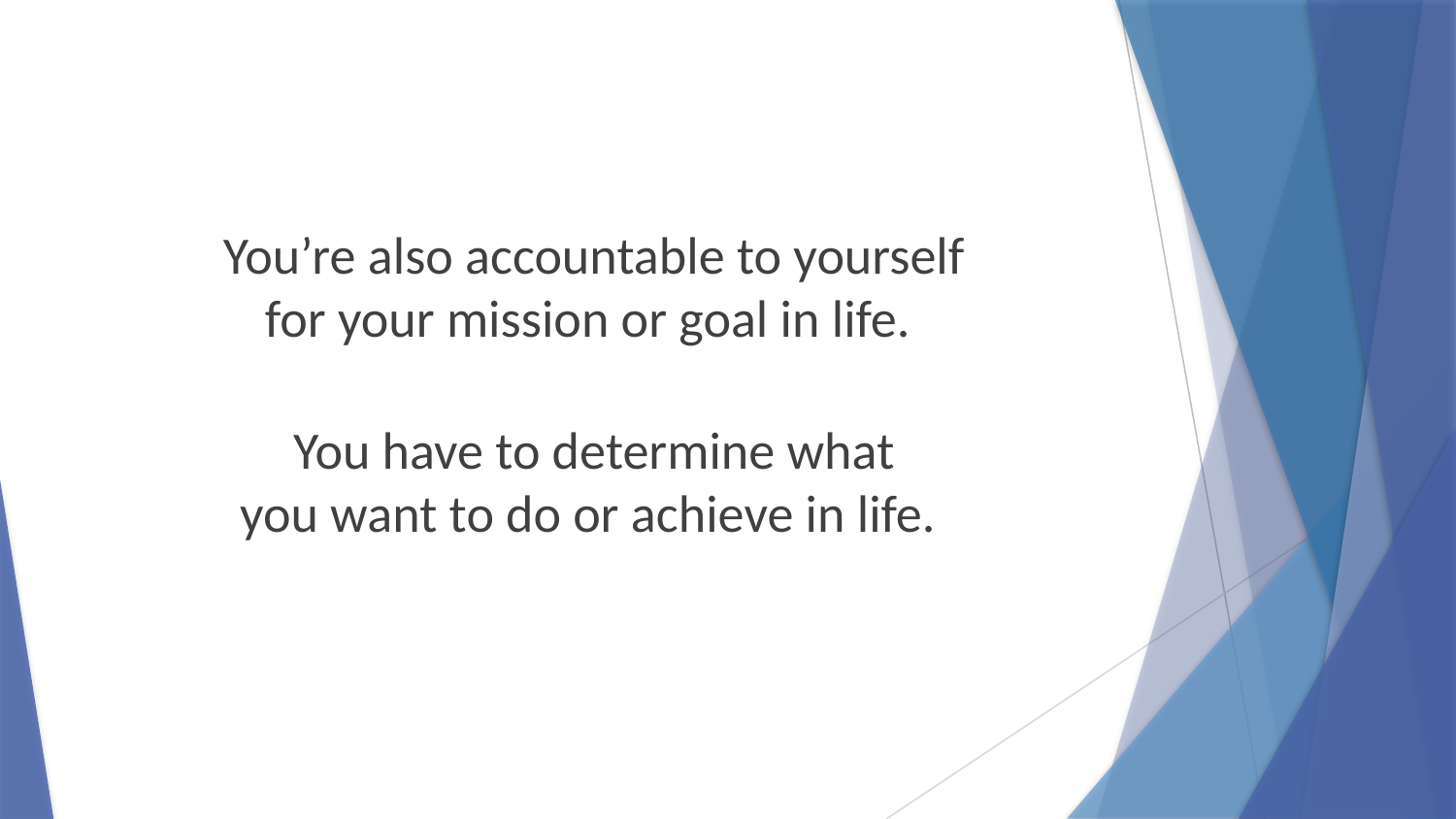

You’re also accountable to yourself
for your mission or goal in life.
You have to determine what
you want to do or achieve in life.